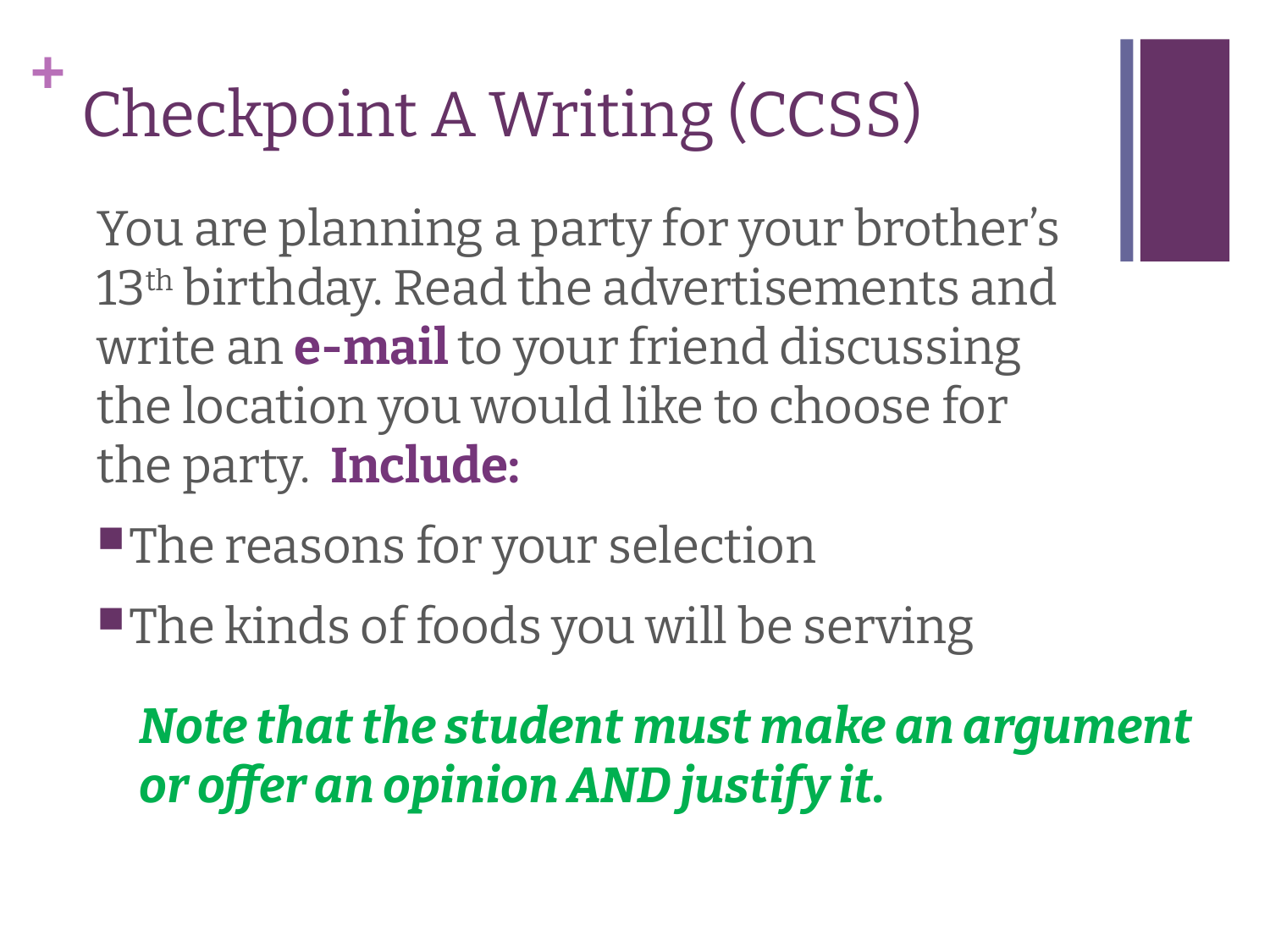

# Checkpoint A Writing (CCSS)
You are planning a party for your brother’s 13th birthday. Read the advertisements and write an e-mail to your friend discussing the location you would like to choose for the party.  Include:
The reasons for your selection
The kinds of foods you will be serving
Note that the student must read the passage and include information (this is no longer just suggested).
Note that the student must make an argument or offer an opinion AND justify it.